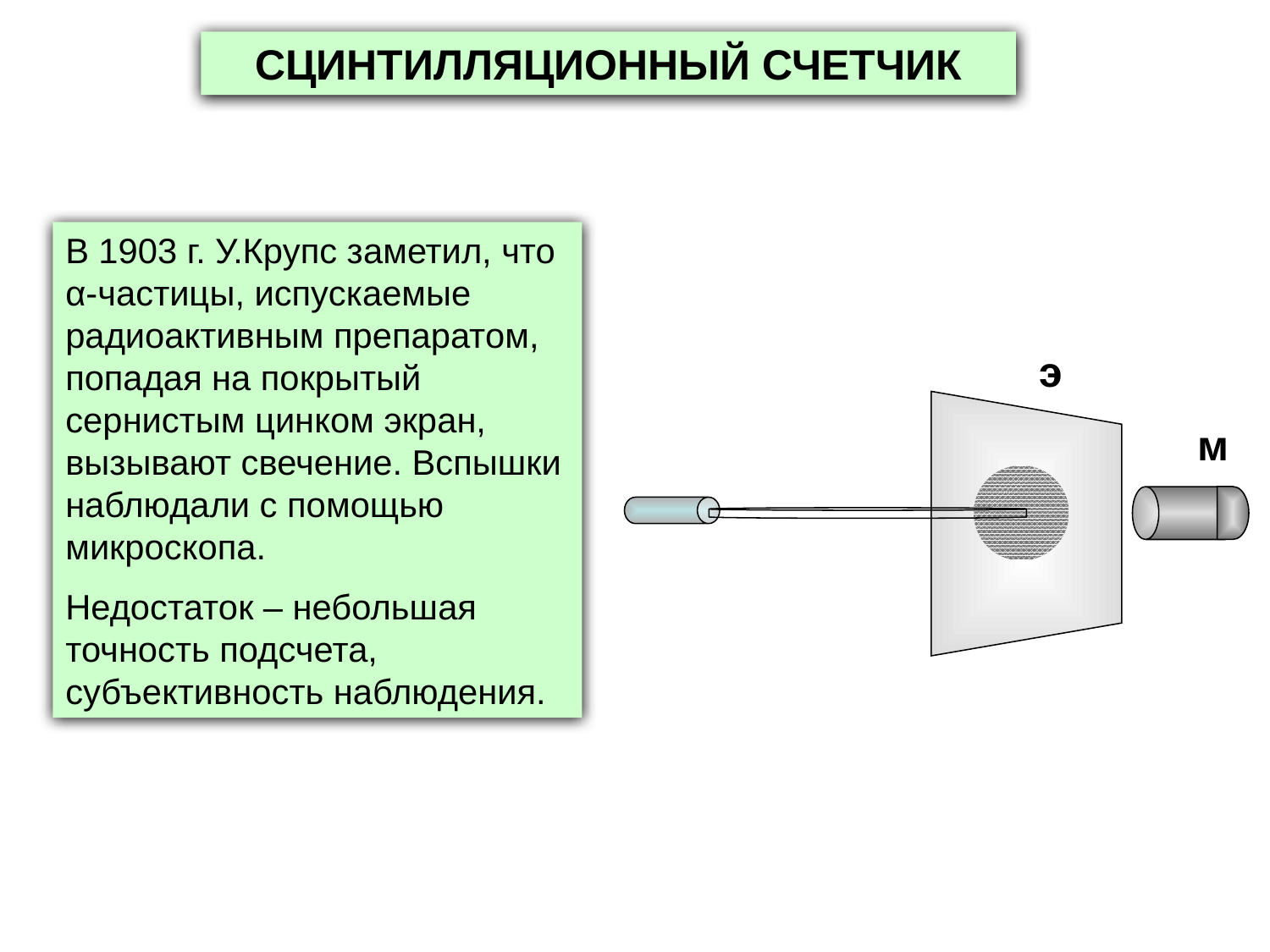

СЦИНТИЛЛЯЦИОННЫЙ СЧЕТЧИК
В 1903 г. У.Крупс заметил, что α-частицы, испускаемые радиоактивным препаратом, попадая на покрытый сернистым цинком экран, вызывают свечение. Вспышки наблюдали с помощью микроскопа.
Недостаток – небольшая точность подсчета, субъективность наблюдения.
э
м